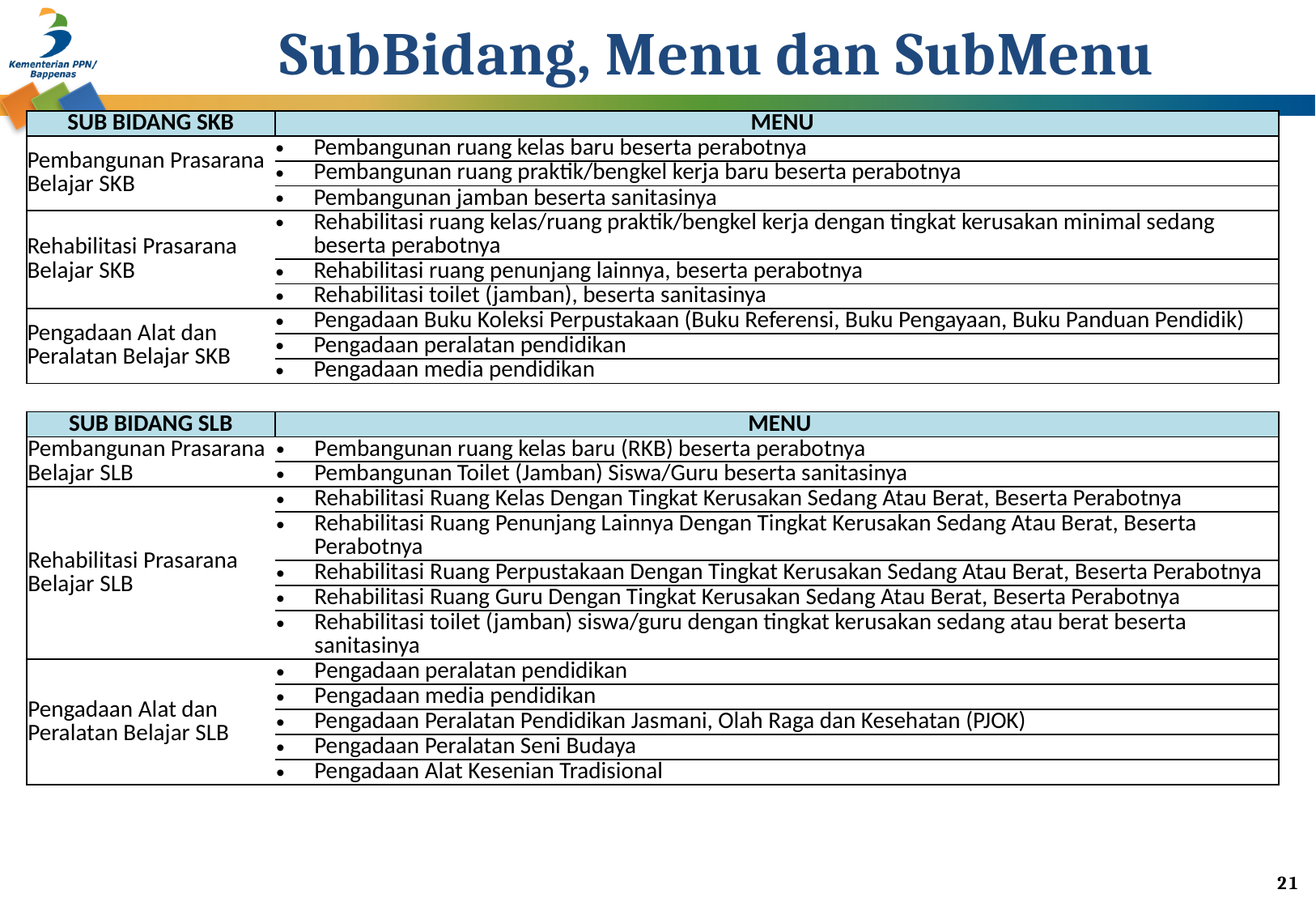

SubBidang, Menu dan SubMenu
| SUB BIDANG SKB | MENU |
| --- | --- |
| Pembangunan Prasarana Belajar SKB | Pembangunan ruang kelas baru beserta perabotnya |
|  | Pembangunan ruang praktik/bengkel kerja baru beserta perabotnya |
|  | Pembangunan jamban beserta sanitasinya |
| Rehabilitasi Prasarana Belajar SKB | Rehabilitasi ruang kelas/ruang praktik/bengkel kerja dengan tingkat kerusakan minimal sedang beserta perabotnya |
|  | Rehabilitasi ruang penunjang lainnya, beserta perabotnya |
|  | Rehabilitasi toilet (jamban), beserta sanitasinya |
| Pengadaan Alat dan Peralatan Belajar SKB | Pengadaan Buku Koleksi Perpustakaan (Buku Referensi, Buku Pengayaan, Buku Panduan Pendidik) |
|  | Pengadaan peralatan pendidikan |
|  | Pengadaan media pendidikan |
|  |  |
| SUB BIDANG SLB | MENU |
| Pembangunan Prasarana Belajar SLB | Pembangunan ruang kelas baru (RKB) beserta perabotnya |
|  | Pembangunan Toilet (Jamban) Siswa/Guru beserta sanitasinya |
| Rehabilitasi Prasarana Belajar SLB | Rehabilitasi Ruang Kelas Dengan Tingkat Kerusakan Sedang Atau Berat, Beserta Perabotnya |
|  | Rehabilitasi Ruang Penunjang Lainnya Dengan Tingkat Kerusakan Sedang Atau Berat, Beserta Perabotnya |
|  | Rehabilitasi Ruang Perpustakaan Dengan Tingkat Kerusakan Sedang Atau Berat, Beserta Perabotnya |
|  | Rehabilitasi Ruang Guru Dengan Tingkat Kerusakan Sedang Atau Berat, Beserta Perabotnya |
|  | Rehabilitasi toilet (jamban) siswa/guru dengan tingkat kerusakan sedang atau berat beserta sanitasinya |
| Pengadaan Alat dan Peralatan Belajar SLB | Pengadaan peralatan pendidikan |
|  | Pengadaan media pendidikan |
|  | Pengadaan Peralatan Pendidikan Jasmani, Olah Raga dan Kesehatan (PJOK) |
|  | Pengadaan Peralatan Seni Budaya |
|  | Pengadaan Alat Kesenian Tradisional |
21